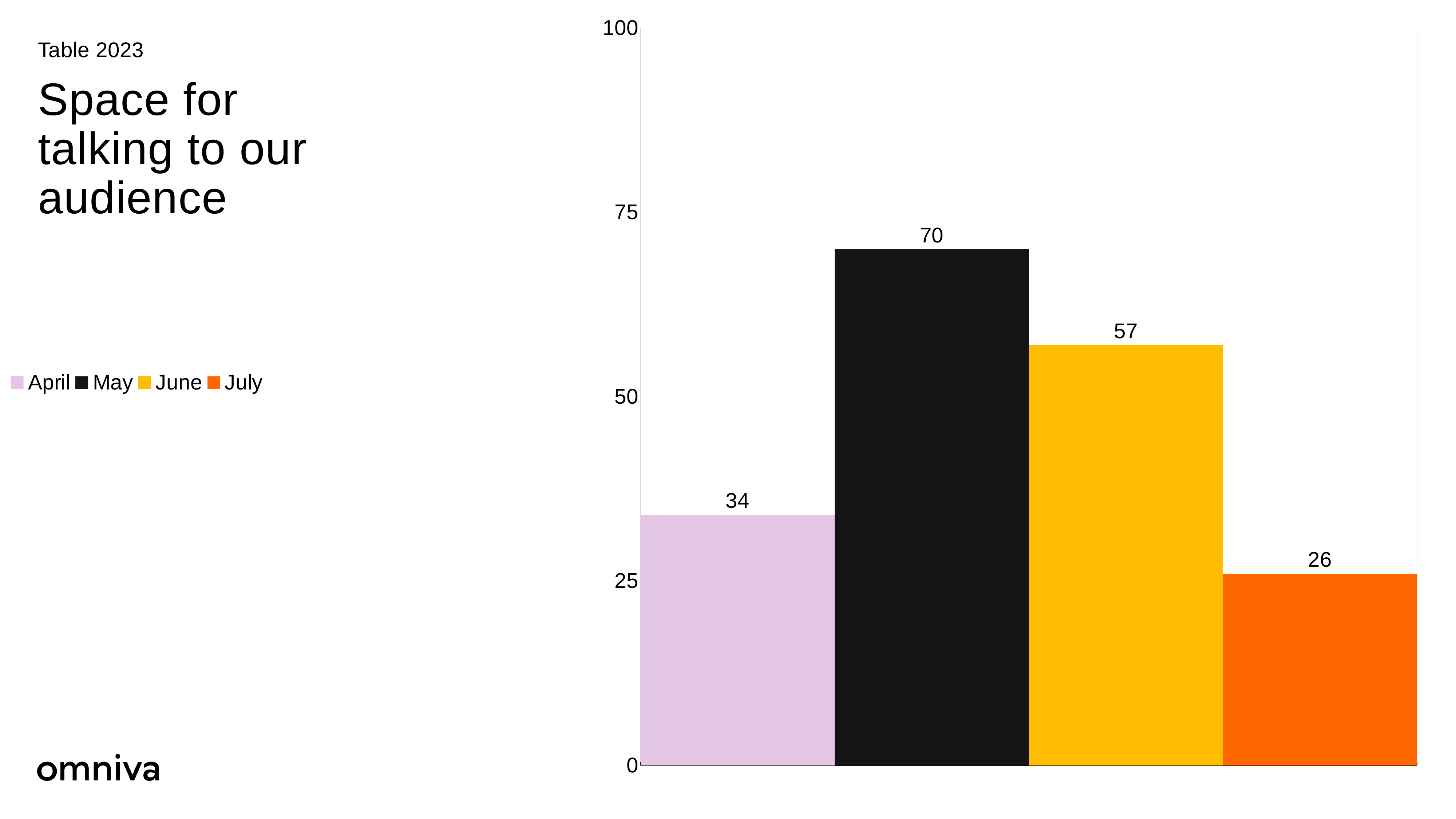

### Chart

| Category | April | May | June | July |
|---|---|---|---|---|
| Region 1 | 34.0 | 70.0 | 57.0 | 26.0 |
Table 2023

Space for talking to our audience